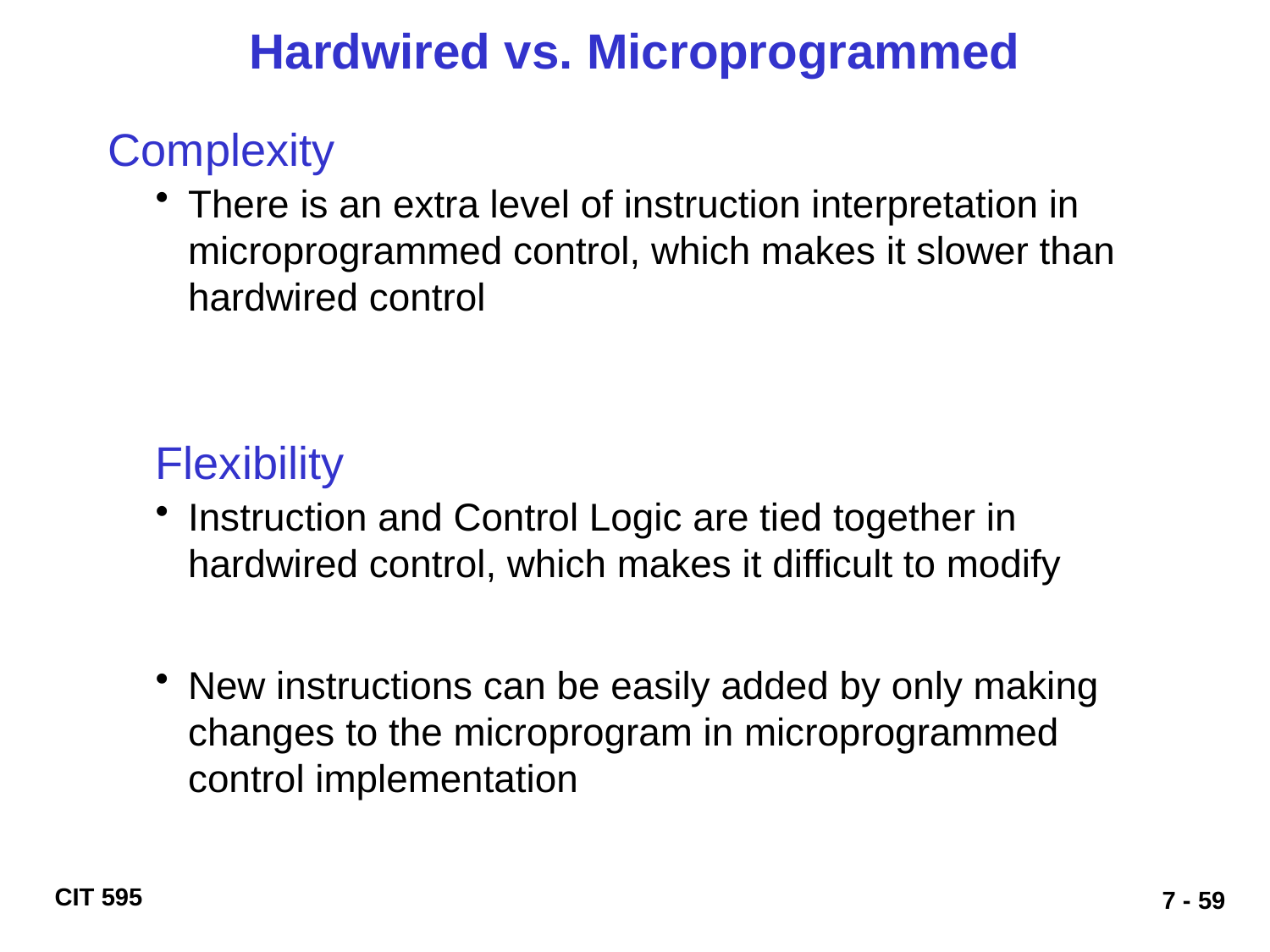

# Hardwired vs. Microprogrammed
Complexity
There is an extra level of instruction interpretation in microprogrammed control, which makes it slower than hardwired control

Flexibility
Instruction and Control Logic are tied together in hardwired control, which makes it difficult to modify

New instructions can be easily added by only making changes to the microprogram in microprogrammed control implementation
7 - 59